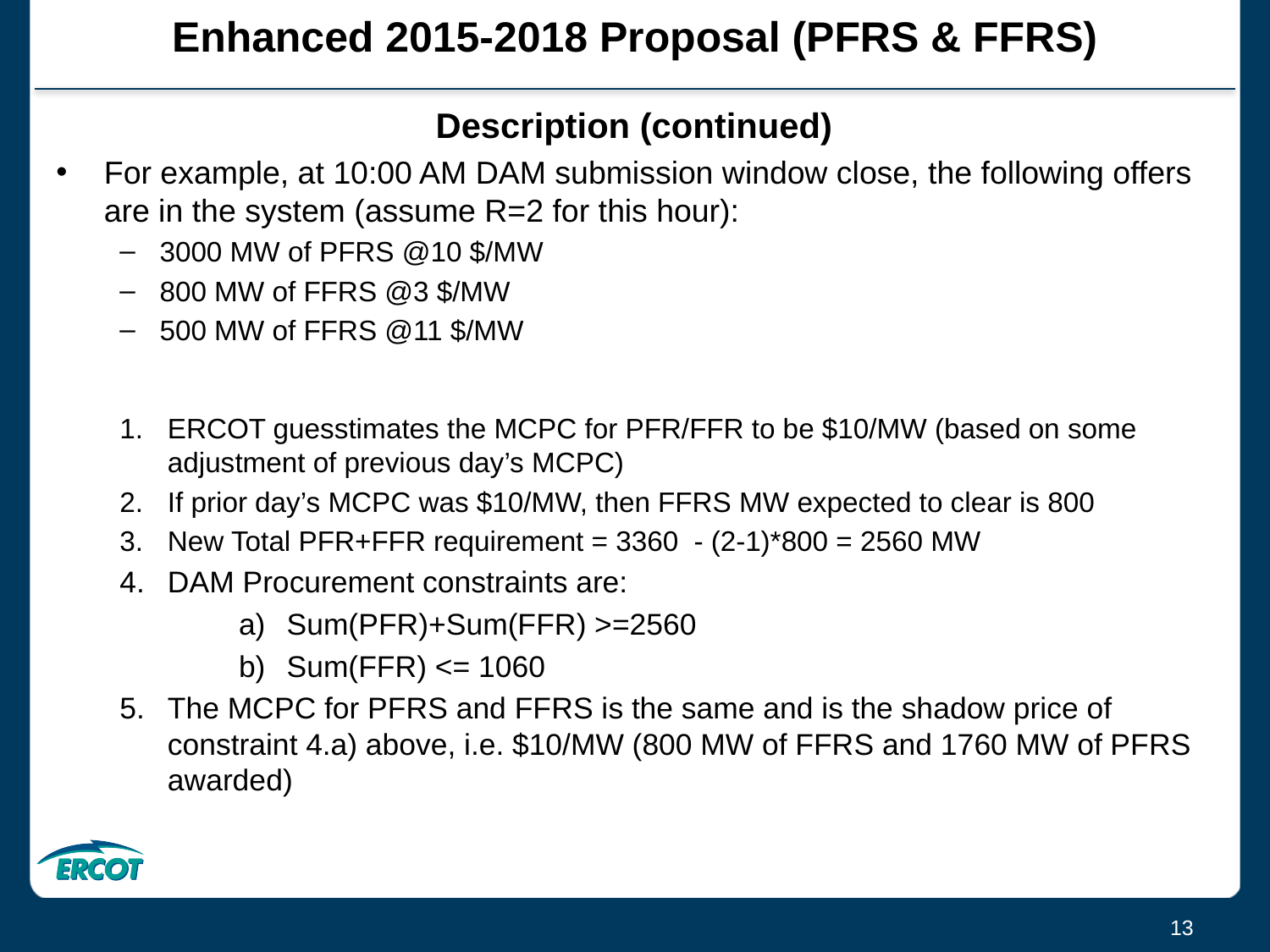

# Enhanced 2015-2018 Proposal (PFRS & FFRS)
Description (continued)
For example, at 10:00 AM DAM submission window close, the following offers are in the system (assume R=2 for this hour):
3000 MW of PFRS @10 $/MW
800 MW of FFRS @3 $/MW
500 MW of FFRS @11 $/MW

ERCOT guesstimates the MCPC for PFR/FFR to be $10/MW (based on some adjustment of previous day’s MCPC)
If prior day’s MCPC was $10/MW, then FFRS MW expected to clear is 800
New Total PFR+FFR requirement = 3360  - (2-1)*800 = 2560 MW
DAM Procurement constraints are:
Sum(PFR)+Sum(FFR) >=2560
Sum(FFR) <= 1060
The MCPC for PFRS and FFRS is the same and is the shadow price of constraint 4.a) above, i.e. $10/MW (800 MW of FFRS and 1760 MW of PFRS awarded)

13